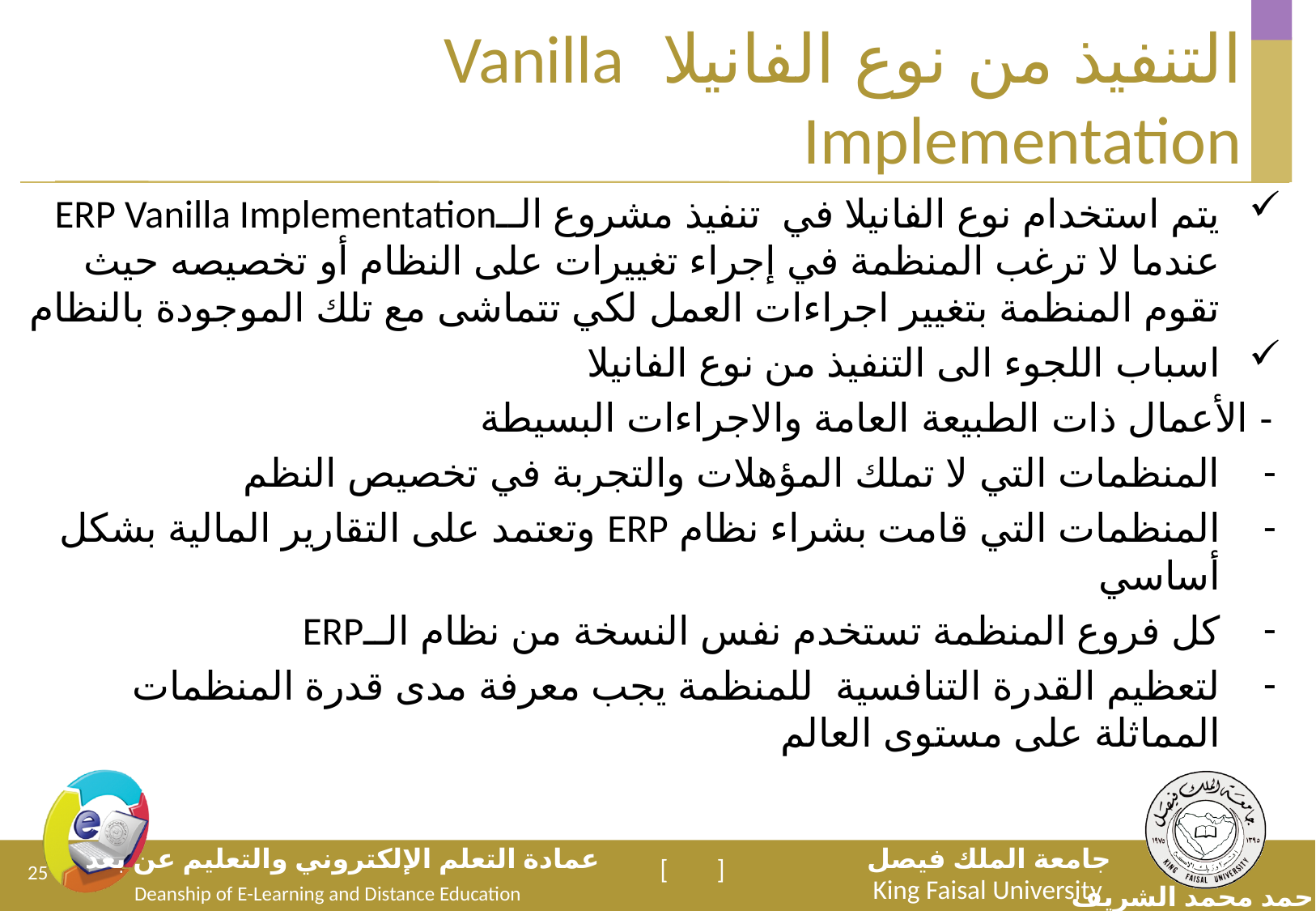

التنفيذ من نوع الفانيلا  Vanilla Implementation
يتم استخدام نوع الفانيلا في  تنفيذ مشروع الــERP Vanilla Implementation  عندما لا ترغب المنظمة في إجراء تغييرات على النظام أو تخصيصه حيث تقوم المنظمة بتغيير اجراءات العمل لكي تتماشى مع تلك الموجودة بالنظام
اسباب اللجوء الى التنفيذ من نوع الفانيلا
- الأعمال ذات الطبيعة العامة والاجراءات البسيطة
المنظمات التي لا تملك المؤهلات والتجربة في تخصيص النظم
المنظمات التي قامت بشراء نظام ERP وتعتمد على التقارير المالية بشكل أساسي
كل فروع المنظمة تستخدم نفس النسخة من نظام الــERP
لتعظيم القدرة التنافسية  للمنظمة يجب معرفة مدى قدرة المنظمات المماثلة على مستوى العالم

25